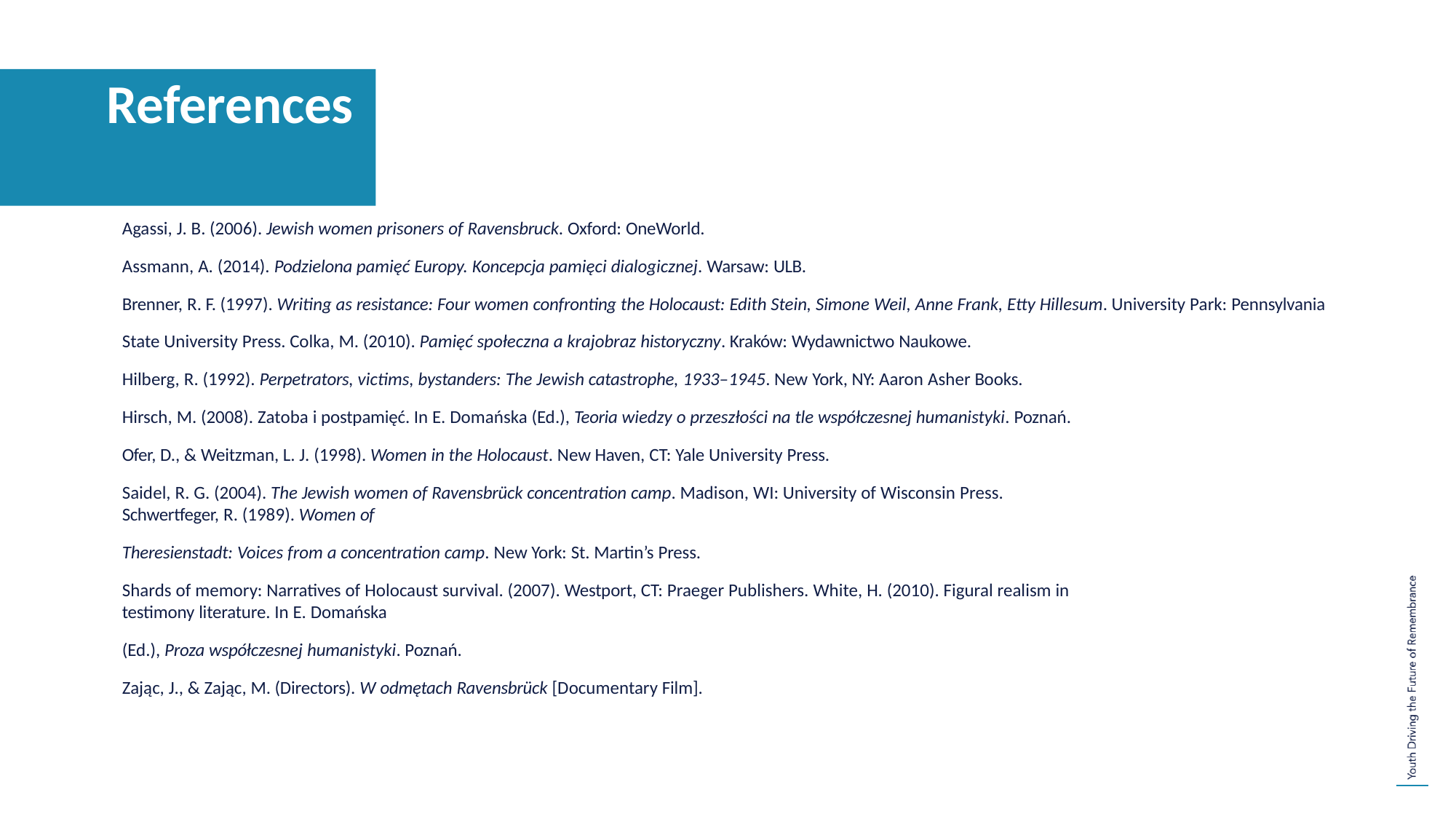

# References
Agassi, J. B. (2006). Jewish women prisoners of Ravensbruck. Oxford: OneWorld.
Assmann, A. (2014). Podzielona pamięć Europy. Koncepcja pamięci dialogicznej. Warsaw: ULB.
Brenner, R. F. (1997). Writing as resistance: Four women confronting the Holocaust: Edith Stein, Simone Weil, Anne Frank, Etty Hillesum. University Park: Pennsylvania State University Press. Colka, M. (2010). Pamięć społeczna a krajobraz historyczny. Kraków: Wydawnictwo Naukowe.
Hilberg, R. (1992). Perpetrators, victims, bystanders: The Jewish catastrophe, 1933–1945. New York, NY: Aaron Asher Books. Hirsch, M. (2008). Zatoba i postpamięć. In E. Domańska (Ed.), Teoria wiedzy o przeszłości na tle współczesnej humanistyki. Poznań. Ofer, D., & Weitzman, L. J. (1998). Women in the Holocaust. New Haven, CT: Yale University Press.
Saidel, R. G. (2004). The Jewish women of Ravensbrück concentration camp. Madison, WI: University of Wisconsin Press. Schwertfeger, R. (1989). Women of
Theresienstadt: Voices from a concentration camp. New York: St. Martin’s Press.
Shards of memory: Narratives of Holocaust survival. (2007). Westport, CT: Praeger Publishers. White, H. (2010). Figural realism in testimony literature. In E. Domańska
(Ed.), Proza współczesnej humanistyki. Poznań.
Zając, J., & Zając, M. (Directors). W odmętach Ravensbrück [Documentary Film].